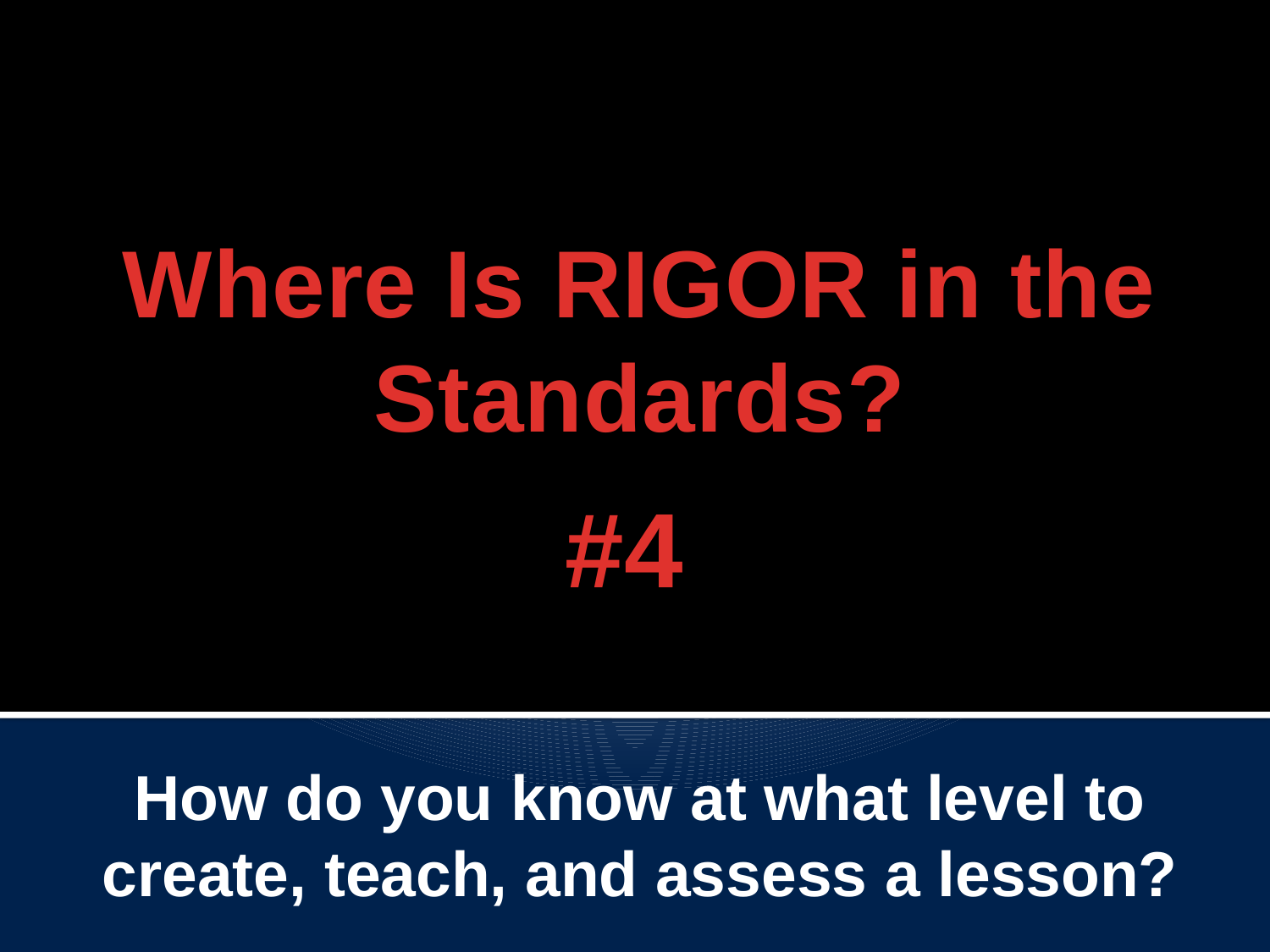

Where Is RIGOR in the Standards?
#4

How do you know at what level to create, teach, and assess a lesson?